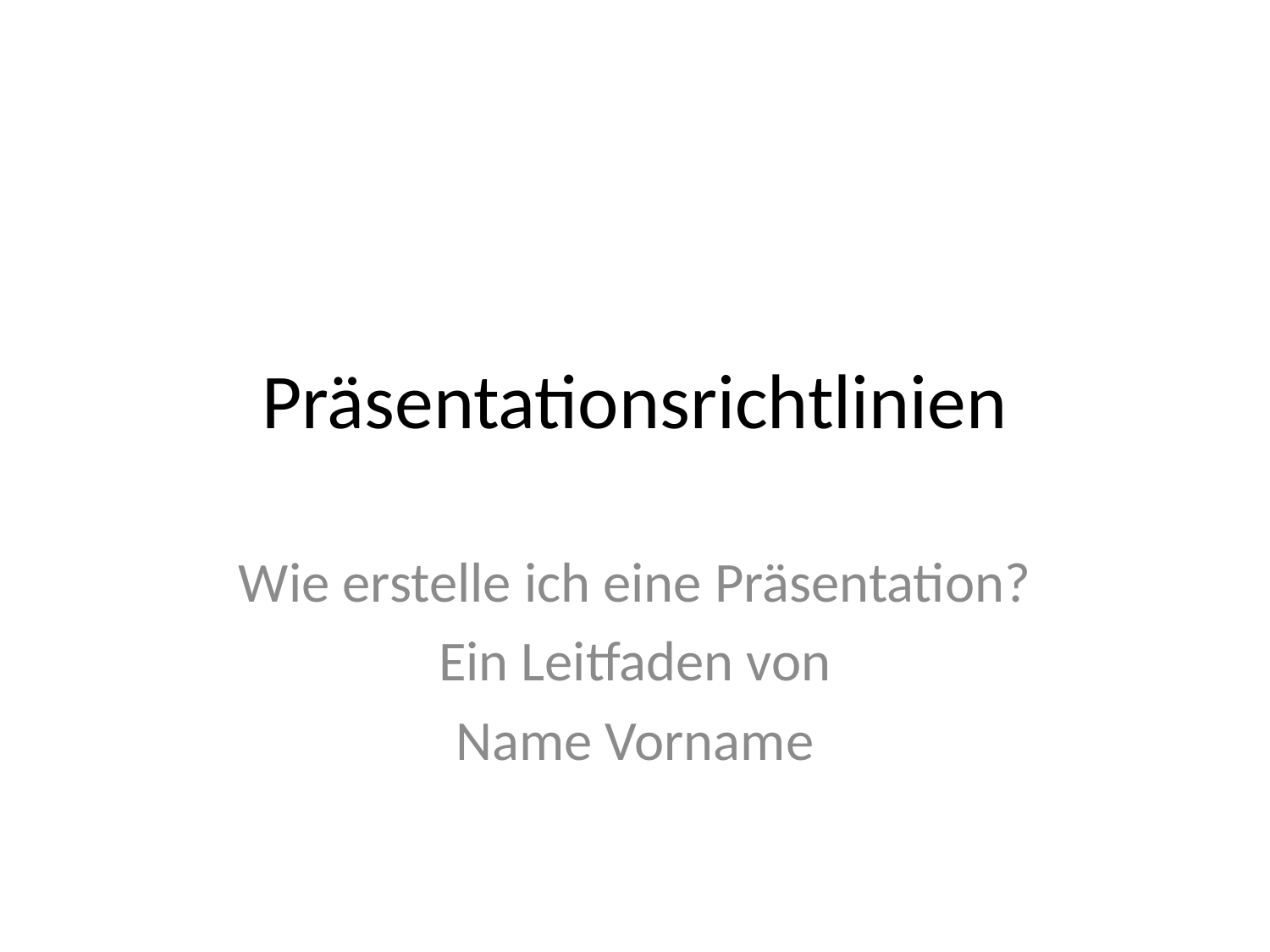

# Präsentationsrichtlinien
Wie erstelle ich eine Präsentation?
Ein Leitfaden von
Name Vorname